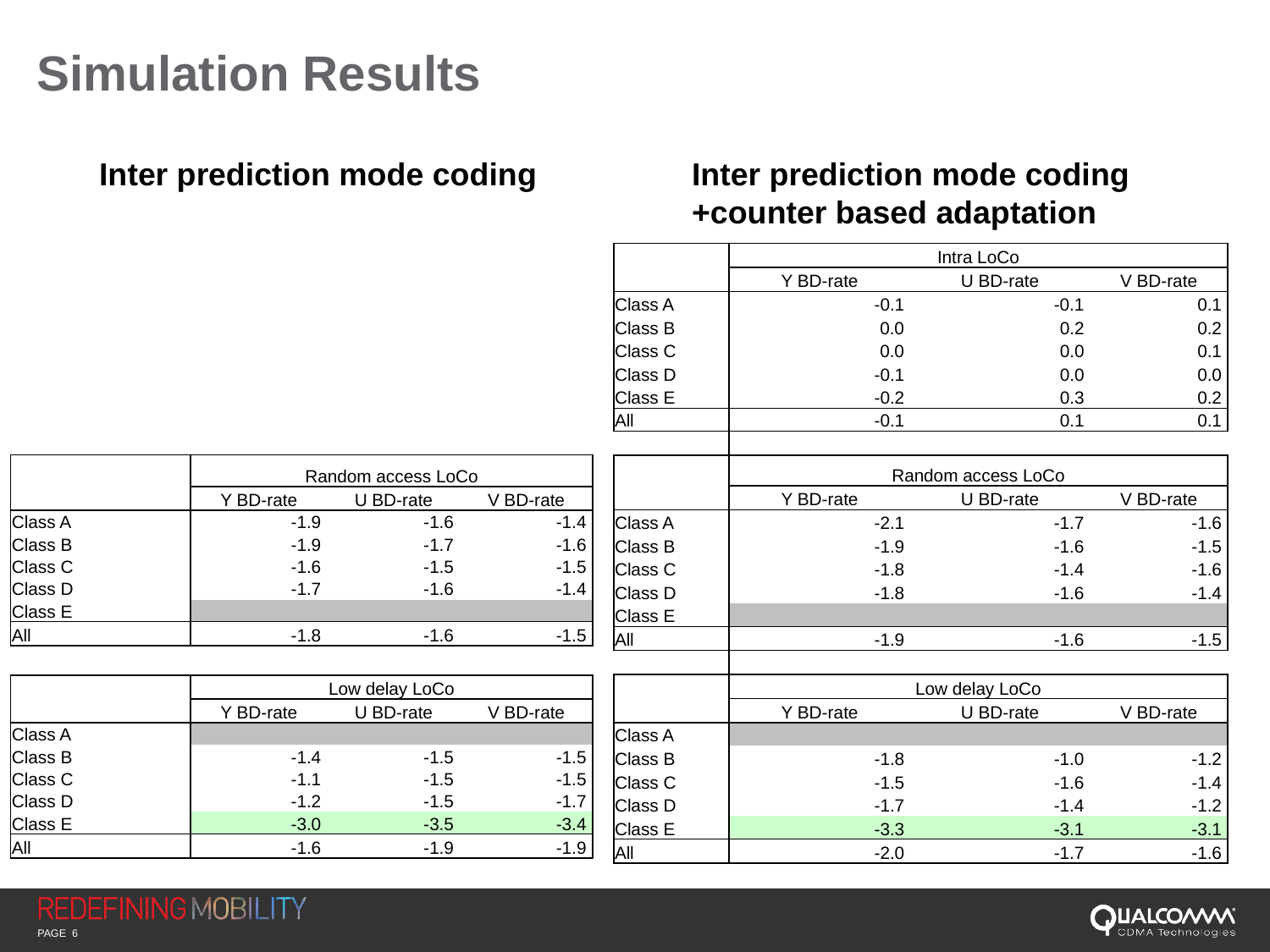

# Simulation Results
Inter prediction mode coding
Inter prediction mode coding
+counter based adaptation
|  | Intra LoCo |  |  |
| --- | --- | --- | --- |
|  | Y BD-rate | U BD-rate | V BD-rate |
| Class A | -0.1 | -0.1 | 0.1 |
| Class B | 0.0 | 0.2 | 0.2 |
| Class C | 0.0 | 0.0 | 0.1 |
| Class D | -0.1 | 0.0 | 0.0 |
| Class E | -0.2 | 0.3 | 0.2 |
| All | -0.1 | 0.1 | 0.1 |
|  |  |  |  |
|  | Random access LoCo |  |  |
|  | Y BD-rate | U BD-rate | V BD-rate |
| Class A | -2.1 | -1.7 | -1.6 |
| Class B | -1.9 | -1.6 | -1.5 |
| Class C | -1.8 | -1.4 | -1.6 |
| Class D | -1.8 | -1.6 | -1.4 |
| Class E |  |  |  |
| All | -1.9 | -1.6 | -1.5 |
|  |  |  |  |
|  | Low delay LoCo |  |  |
|  | Y BD-rate | U BD-rate | V BD-rate |
| Class A |  |  |  |
| Class B | -1.8 | -1.0 | -1.2 |
| Class C | -1.5 | -1.6 | -1.4 |
| Class D | -1.7 | -1.4 | -1.2 |
| Class E | -3.3 | -3.1 | -3.1 |
| All | -2.0 | -1.7 | -1.6 |
|  | Random access LoCo |  |  |
| --- | --- | --- | --- |
|  | Y BD-rate | U BD-rate | V BD-rate |
| Class A | -1.9 | -1.6 | -1.4 |
| Class B | -1.9 | -1.7 | -1.6 |
| Class C | -1.6 | -1.5 | -1.5 |
| Class D | -1.7 | -1.6 | -1.4 |
| Class E |  |  |  |
| All | -1.8 | -1.6 | -1.5 |
|  |  |  |  |
|  | Low delay LoCo |  |  |
|  | Y BD-rate | U BD-rate | V BD-rate |
| Class A |  |  |  |
| Class B | -1.4 | -1.5 | -1.5 |
| Class C | -1.1 | -1.5 | -1.5 |
| Class D | -1.2 | -1.5 | -1.7 |
| Class E | -3.0 | -3.5 | -3.4 |
| All | -1.6 | -1.9 | -1.9 |